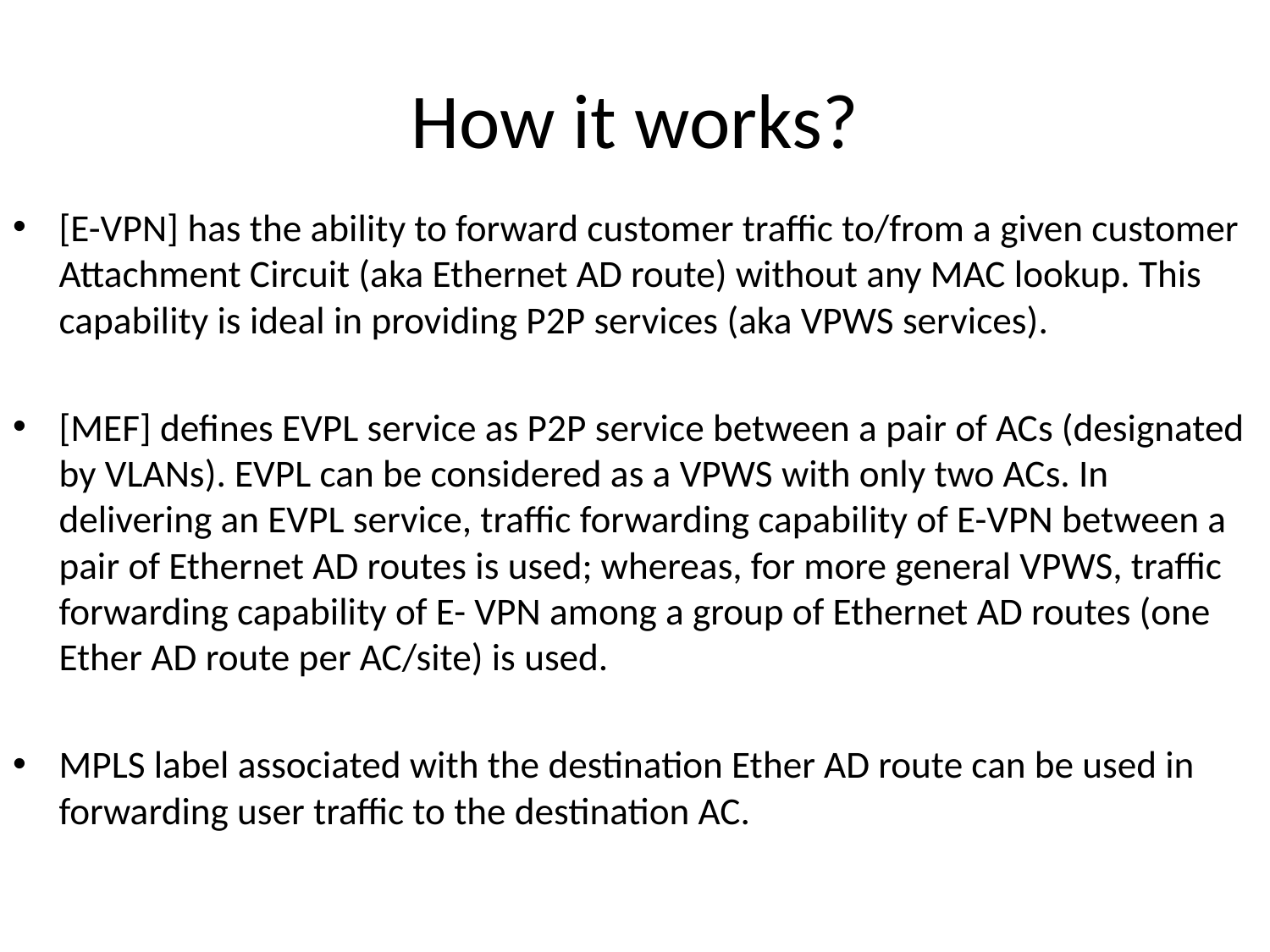

# How it works?
[E-VPN] has the ability to forward customer traffic to/from a given customer Attachment Circuit (aka Ethernet AD route) without any MAC lookup. This capability is ideal in providing P2P services (aka VPWS services).

[MEF] defines EVPL service as P2P service between a pair of ACs (designated by VLANs). EVPL can be considered as a VPWS with only two ACs. In delivering an EVPL service, traffic forwarding capability of E-VPN between a pair of Ethernet AD routes is used; whereas, for more general VPWS, traffic forwarding capability of E- VPN among a group of Ethernet AD routes (one Ether AD route per AC/site) is used.

MPLS label associated with the destination Ether AD route can be used in forwarding user traffic to the destination AC.